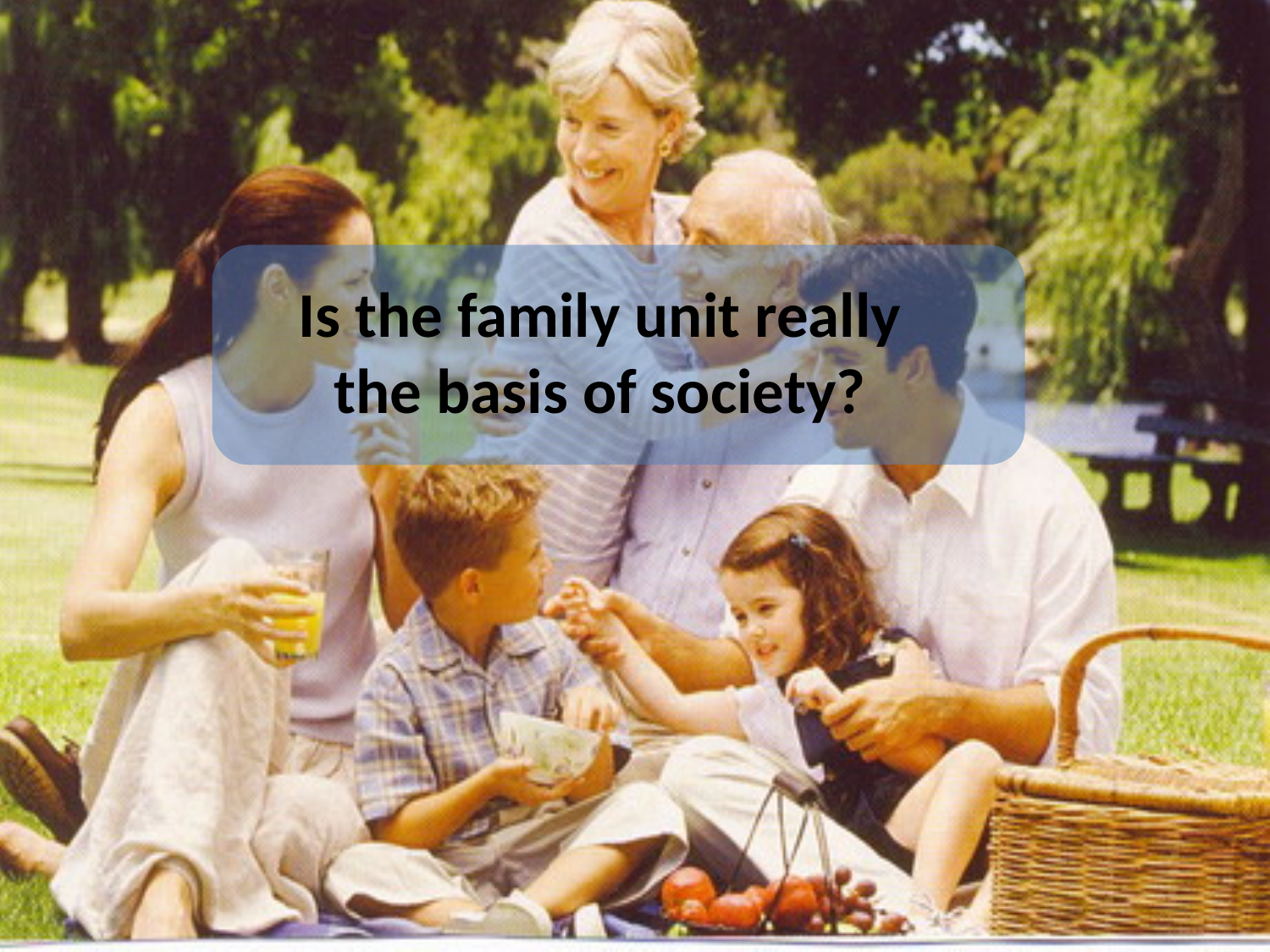

Is the family unit really the basis of society?